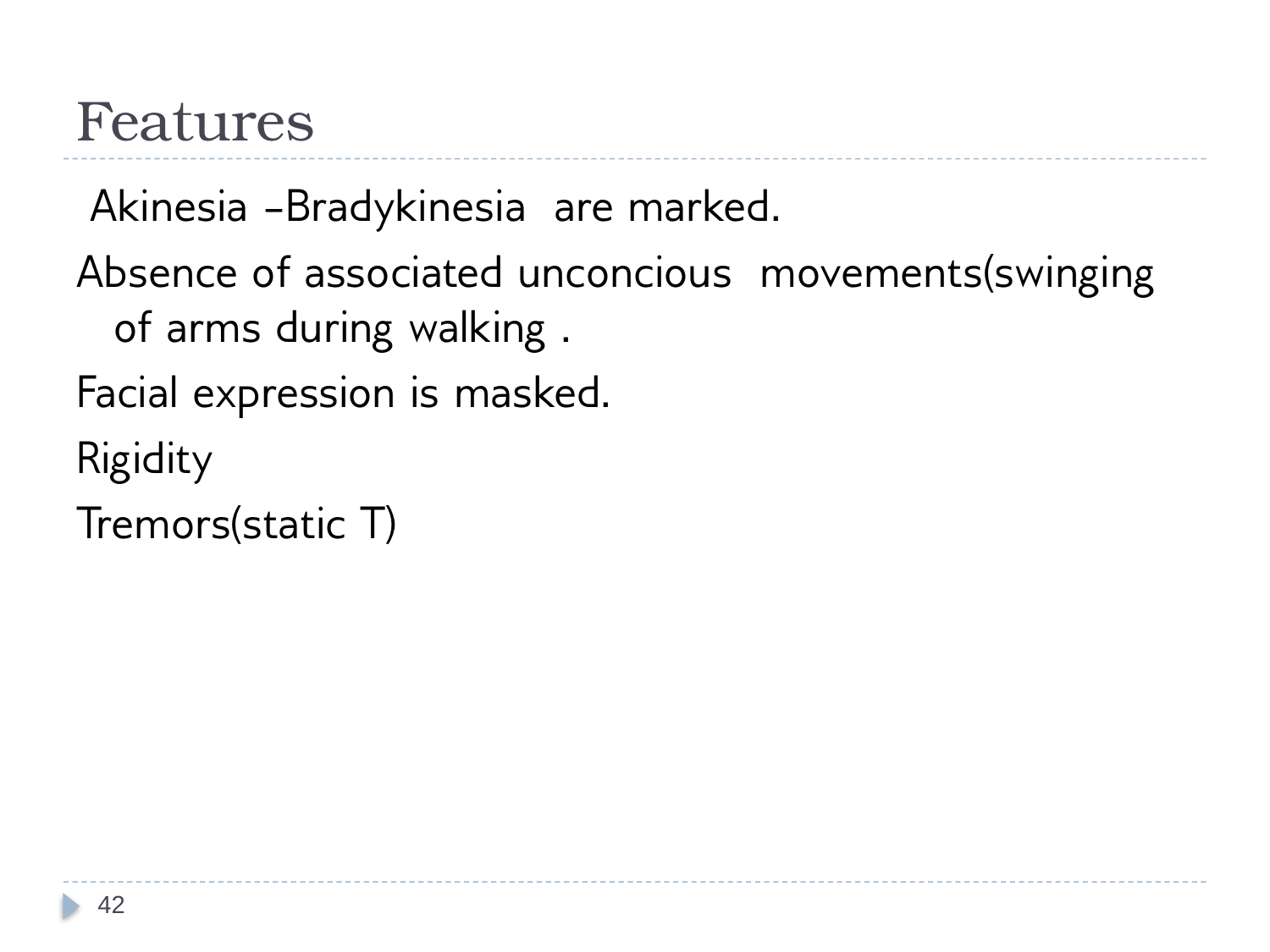

# Features
 Akinesia –Bradykinesia  are marked.
Absence of associated unconcious  movements(swinging of arms during walking .
Facial expression is masked.
Rigidity
Tremors(static T)
42